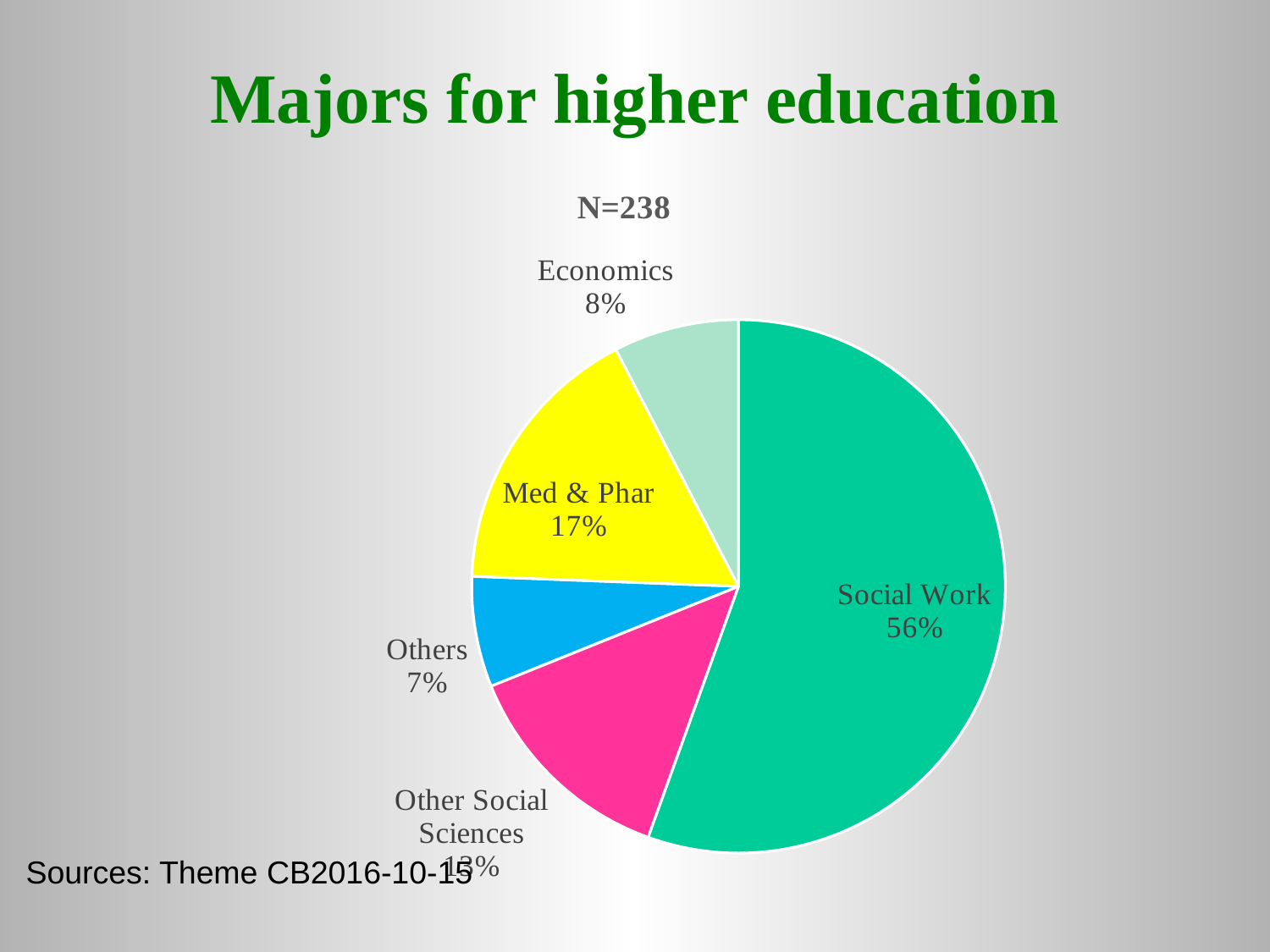

# Majors for higher education

### Chart: N=238

| Category | N=238 |
|---|---|
| Social Work | 55.5 |
| Other Social Sciences | 13.4 |
| Others | 6.7 |
| Med & Phar | 16.8 |
| Economics | 7.6 |
Sources: Theme CB2016-10-15